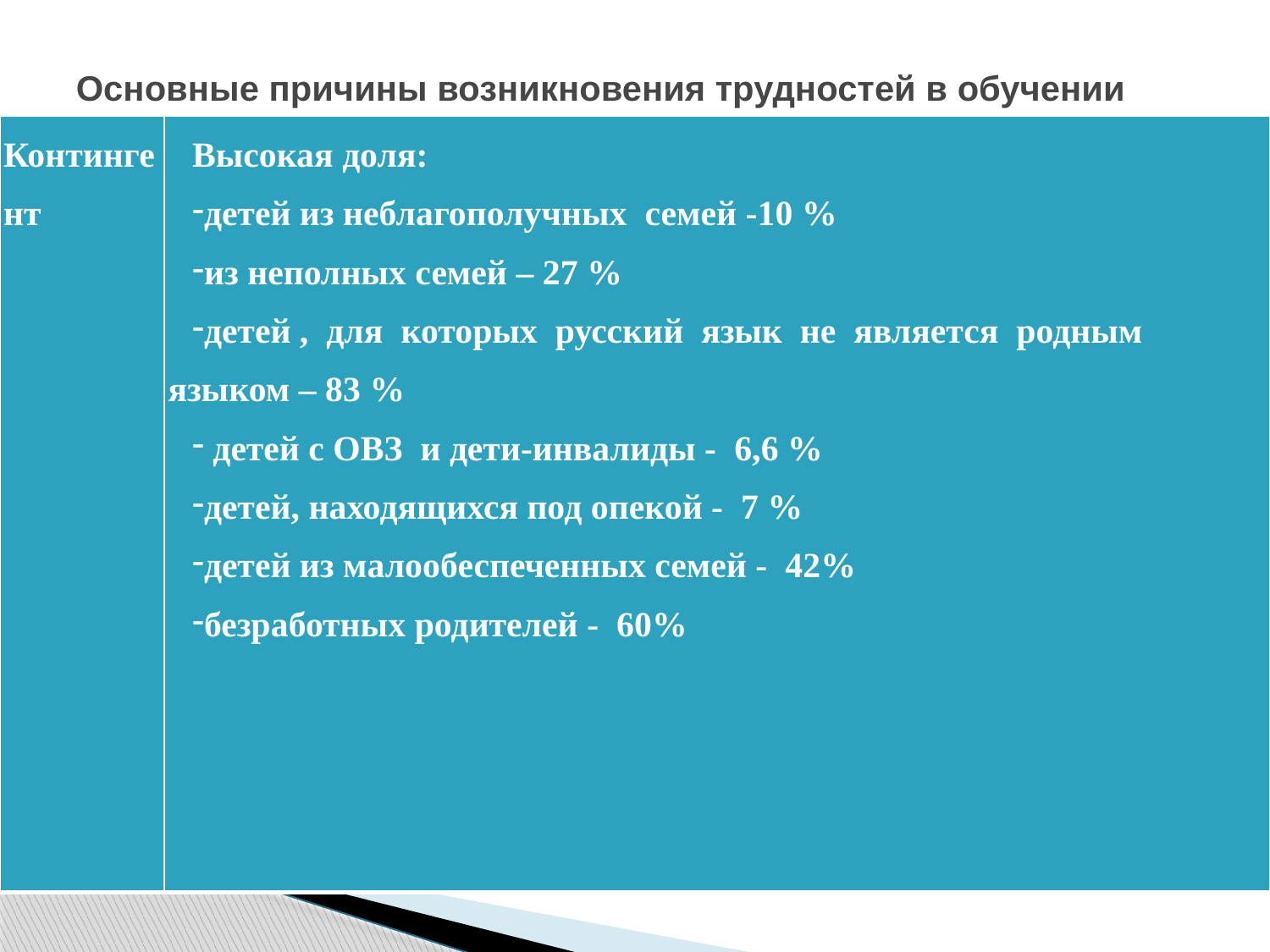

# Основные причины возникновения трудностей в обучении
| Контингент | Высокая доля: детей из неблагополучных семей -10 % из неполных семей – 27 % детей , для которых русский язык не является родным языком – 83 % детей с ОВЗ и дети-инвалиды - 6,6 % детей, находящихся под опекой - 7 % детей из малообеспеченных семей - 42% безработных родителей - 60% |
| --- | --- |